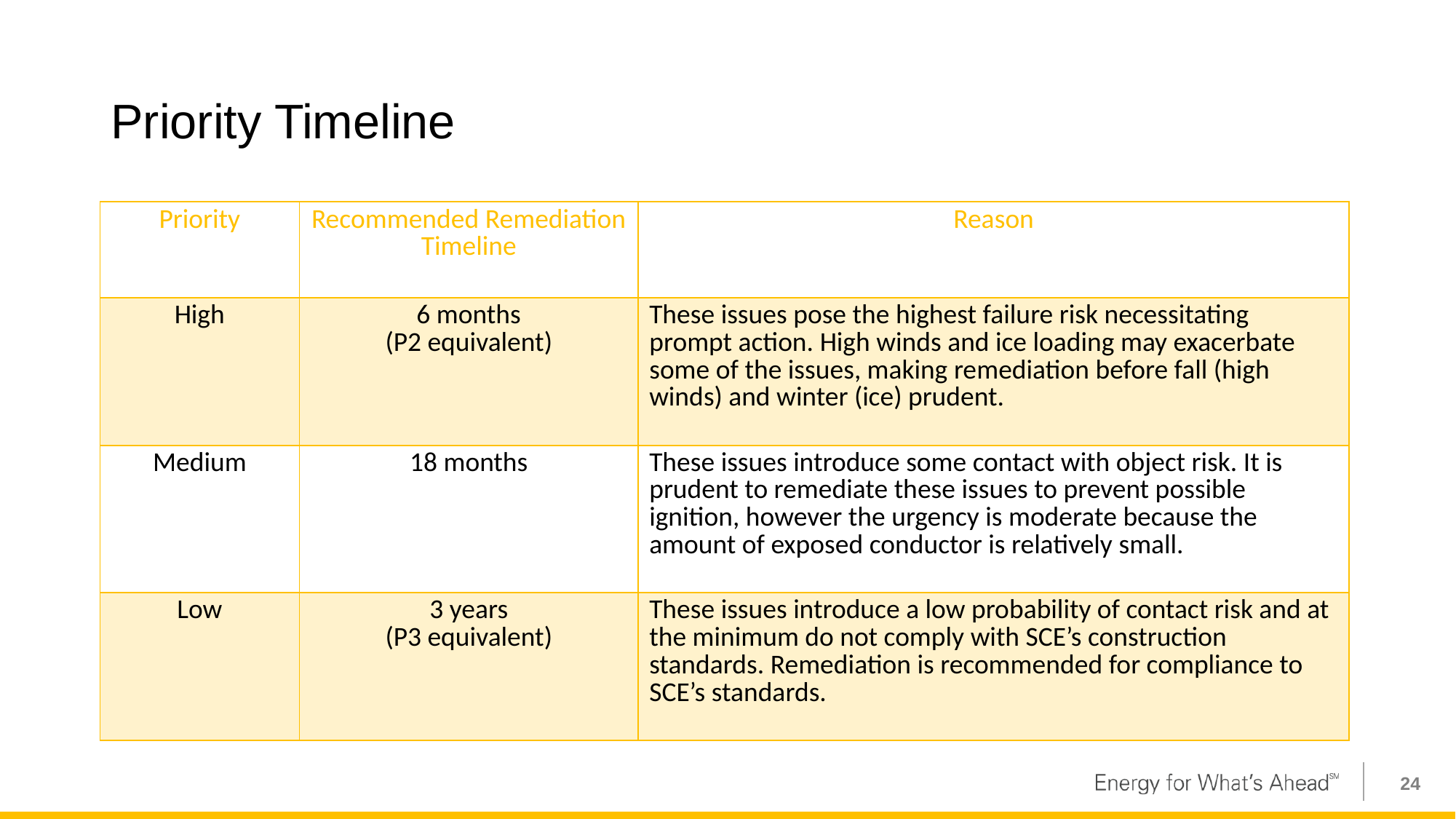

# Priority Timeline
| Priority | Recommended Remediation Timeline | Reason |
| --- | --- | --- |
| High | 6 months (P2 equivalent) | These issues pose the highest failure risk necessitating prompt action. High winds and ice loading may exacerbate some of the issues, making remediation before fall (high winds) and winter (ice) prudent. |
| Medium | 18 months | These issues introduce some contact with object risk. It is prudent to remediate these issues to prevent possible ignition, however the urgency is moderate because the amount of exposed conductor is relatively small. |
| Low | 3 years (P3 equivalent) | These issues introduce a low probability of contact risk and at the minimum do not comply with SCE’s construction standards. Remediation is recommended for compliance to SCE’s standards. |
24